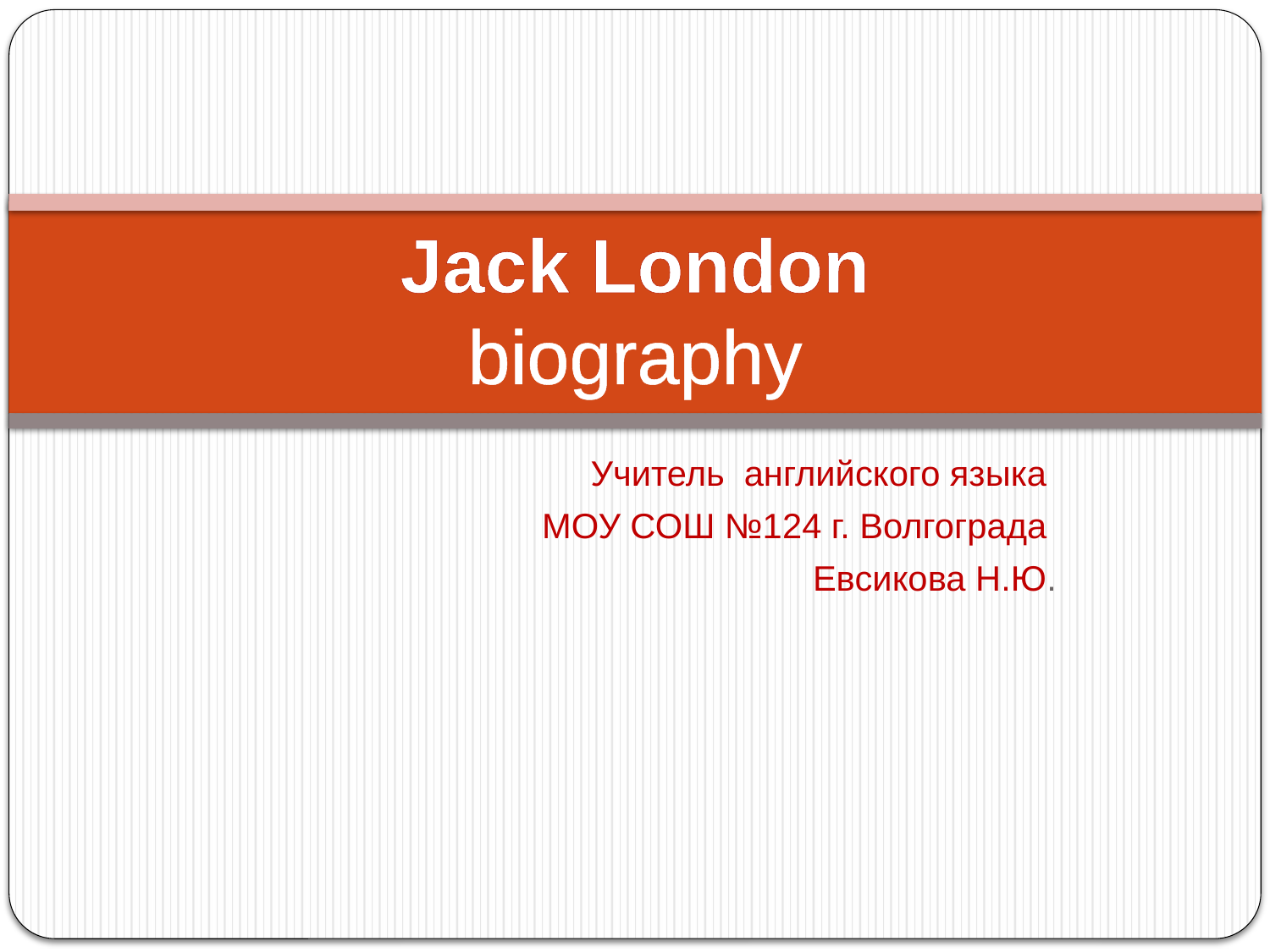

# Jack London biography
Учитель  английского языка
МОУ СОШ №124 г. Волгограда
Евсикова Н.Ю.